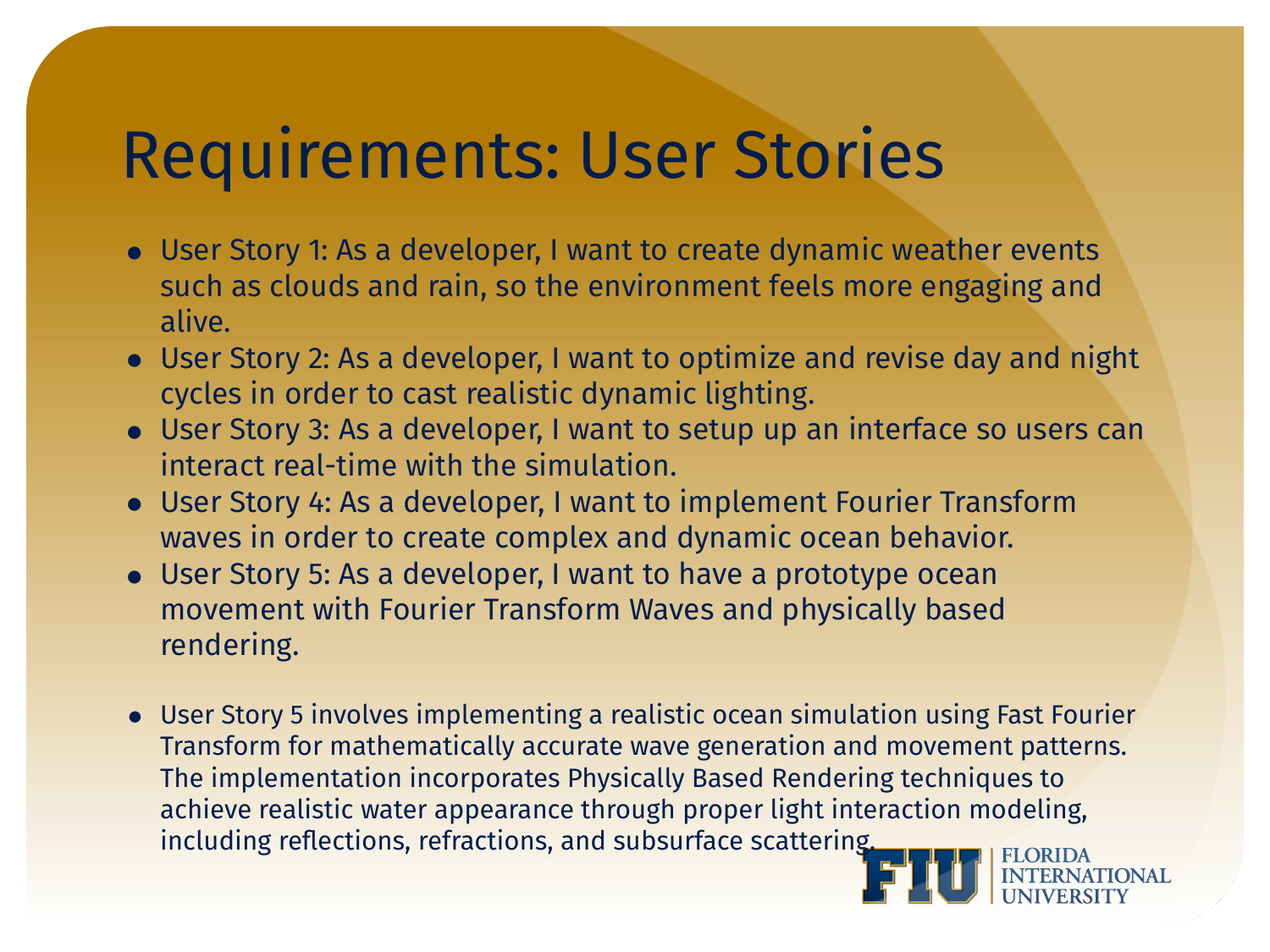

# Requirements: User Stories
User Story 1: As a developer, I want to create dynamic weather events such as clouds and rain, so the environment feels more engaging and alive.
User Story 2: As a developer, I want to optimize and revise day and night cycles in order to cast realistic dynamic lighting.
User Story 3: As a developer, I want to setup up an interface so users can interact real-time with the simulation.
User Story 4: As a developer, I want to implement Fourier Transform waves in order to create complex and dynamic ocean behavior.
User Story 5: As a developer, I want to have a prototype ocean movement with Fourier Transform Waves and physically based rendering.
User Story 5 involves implementing a realistic ocean simulation using Fast Fourier Transform for mathematically accurate wave generation and movement patterns. The implementation incorporates Physically Based Rendering techniques to achieve realistic water appearance through proper light interaction modeling, including reflections, refractions, and subsurface scattering.